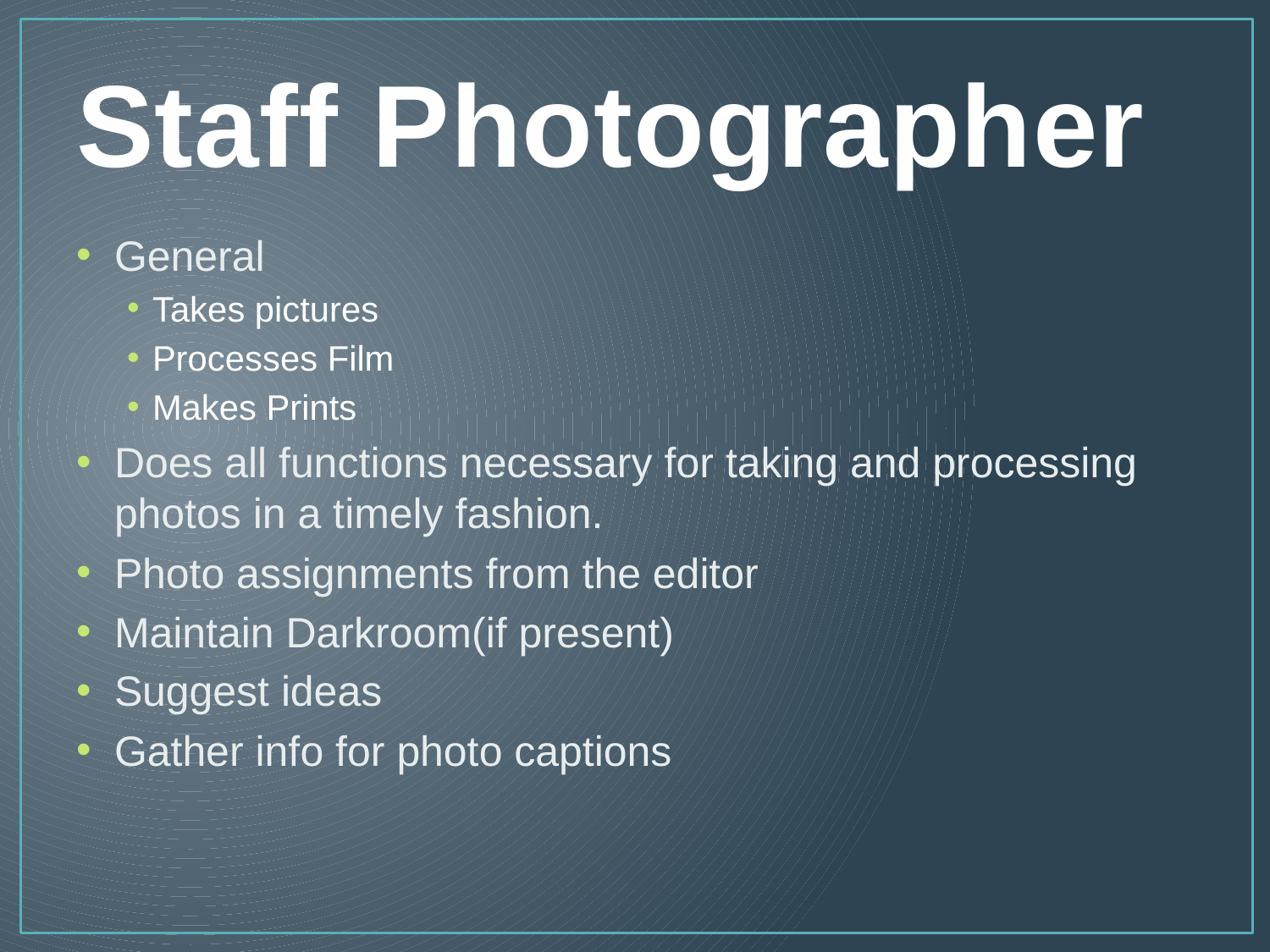

# Staff Photographer
General
Takes pictures
Processes Film
Makes Prints
Does all functions necessary for taking and processing photos in a timely fashion.
Photo assignments from the editor
Maintain Darkroom(if present)
Suggest ideas
Gather info for photo captions